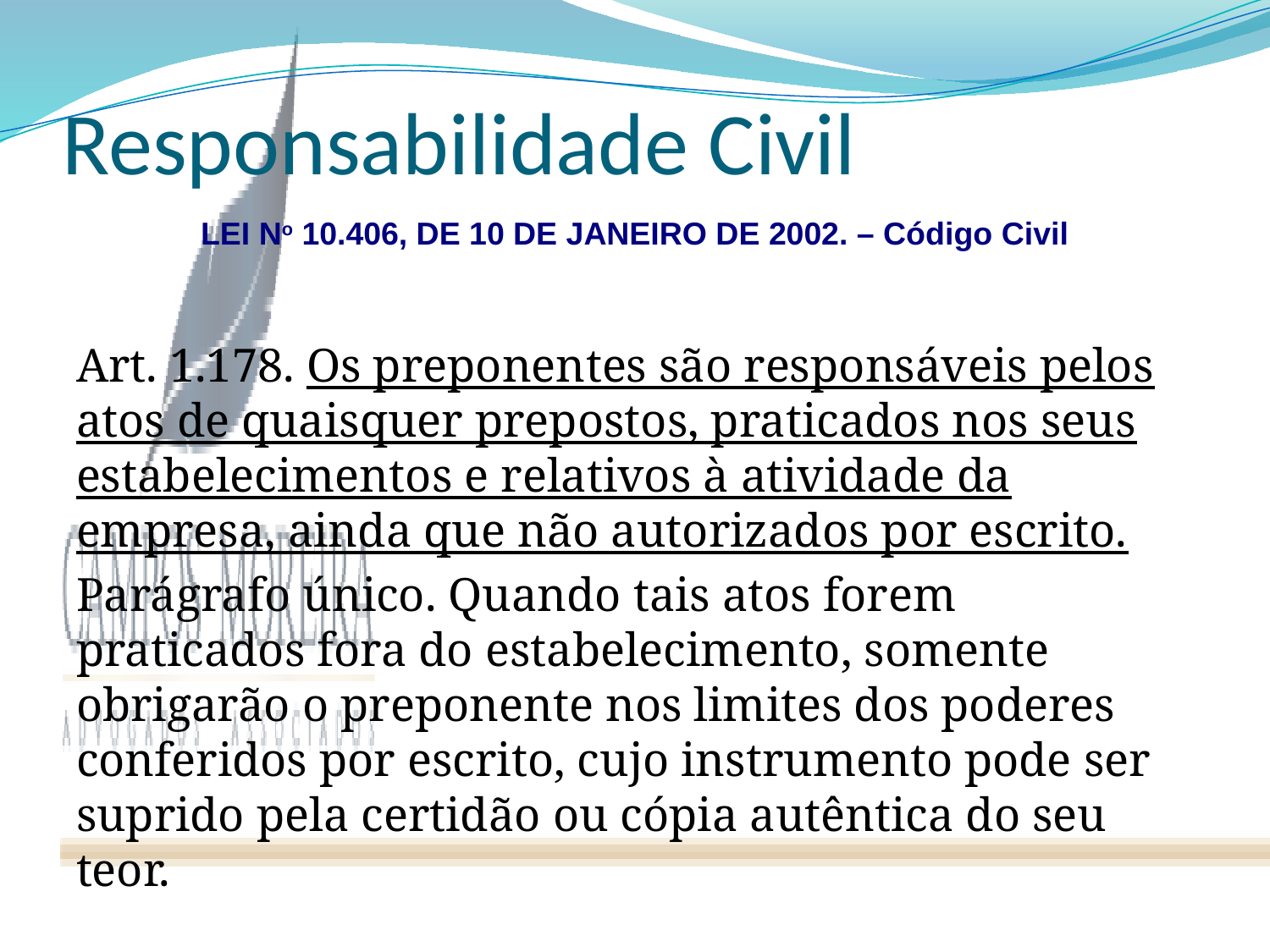

# Responsabilidade Civil
LEI No 10.406, DE 10 DE JANEIRO DE 2002. – Código Civil

Art. 1.178. Os preponentes são responsáveis pelos atos de quaisquer prepostos, praticados nos seus estabelecimentos e relativos à atividade da empresa, ainda que não autorizados por escrito.
Parágrafo único. Quando tais atos forem praticados fora do estabelecimento, somente obrigarão o preponente nos limites dos poderes conferidos por escrito, cujo instrumento pode ser suprido pela certidão ou cópia autêntica do seu teor.